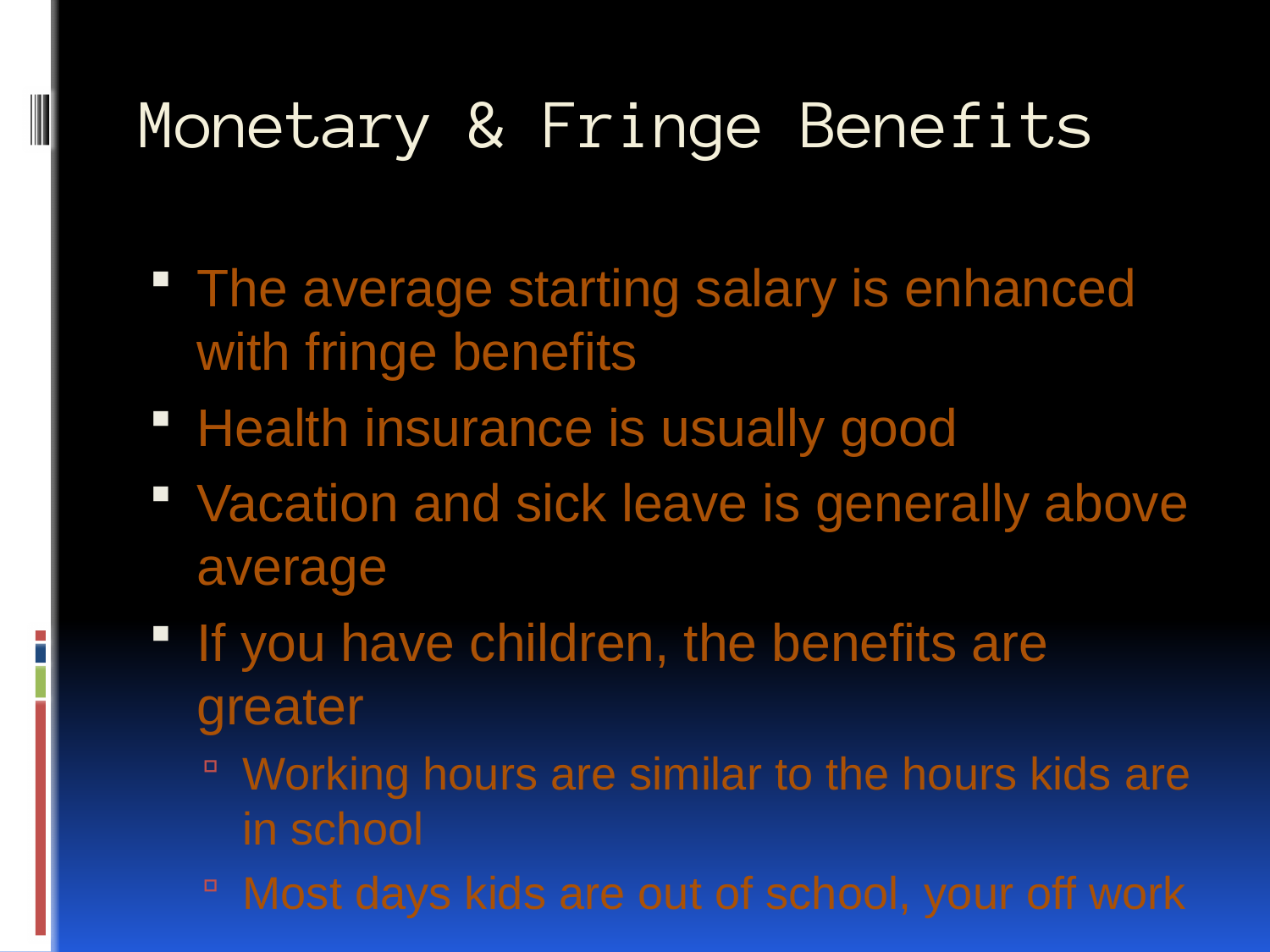

# Monetary & Fringe Benefits
The average starting salary is enhanced with fringe benefits
Health insurance is usually good
Vacation and sick leave is generally above average
If you have children, the benefits are greater
Working hours are similar to the hours kids are in school
Most days kids are out of school, your off work